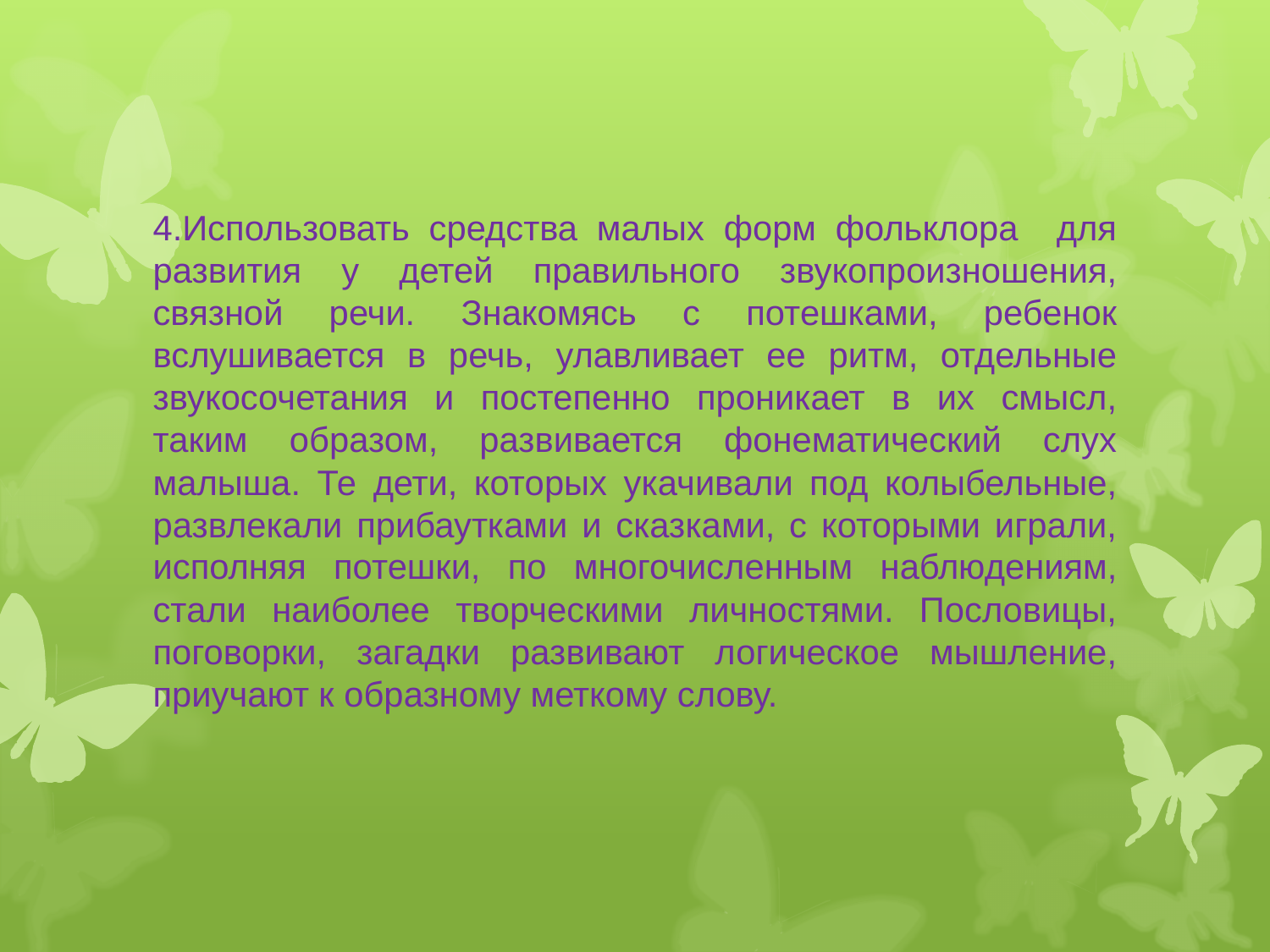

4.Использовать средства малых форм фольклора  для развития у детей правильного звукопроизношения, связной речи. Знакомясь с потешками, ребенок вслушивается в речь, улавливает ее ритм, отдельные звукосочетания и постепенно проникает в их смысл, таким образом, развивается фонематический слух малыша. Те дети, которых укачивали под колыбельные, развлекали прибаутками и сказками, с которыми играли, исполняя потешки, по многочисленным наблюдениям, стали наиболее творческими личностями. Пословицы, поговорки, загадки развивают логическое мышление, приучают к образному меткому слову.